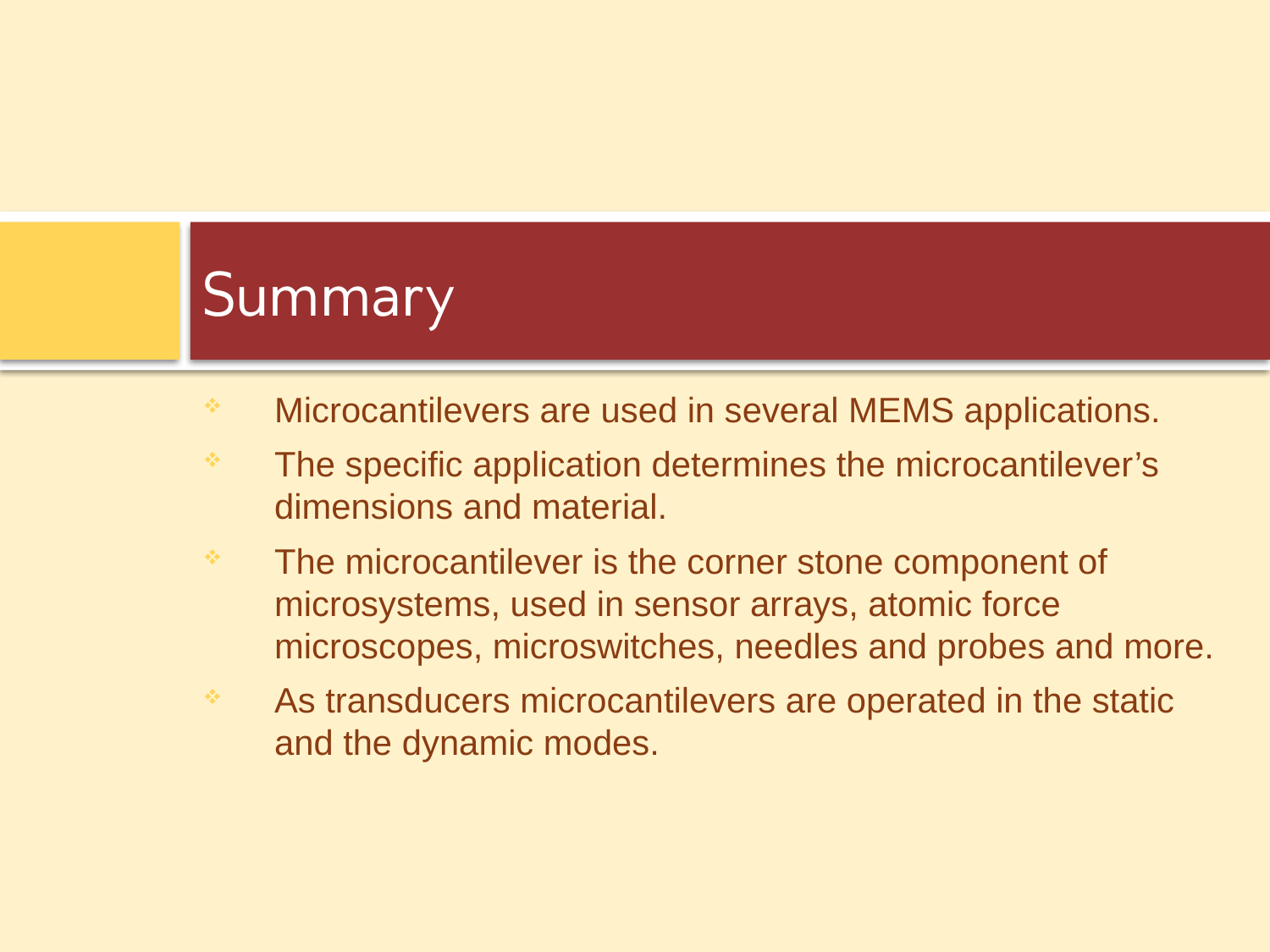

# Summary
Microcantilevers are used in several MEMS applications.
The specific application determines the microcantilever’s dimensions and material.
The microcantilever is the corner stone component of microsystems, used in sensor arrays, atomic force microscopes, microswitches, needles and probes and more.
As transducers microcantilevers are operated in the static and the dynamic modes.